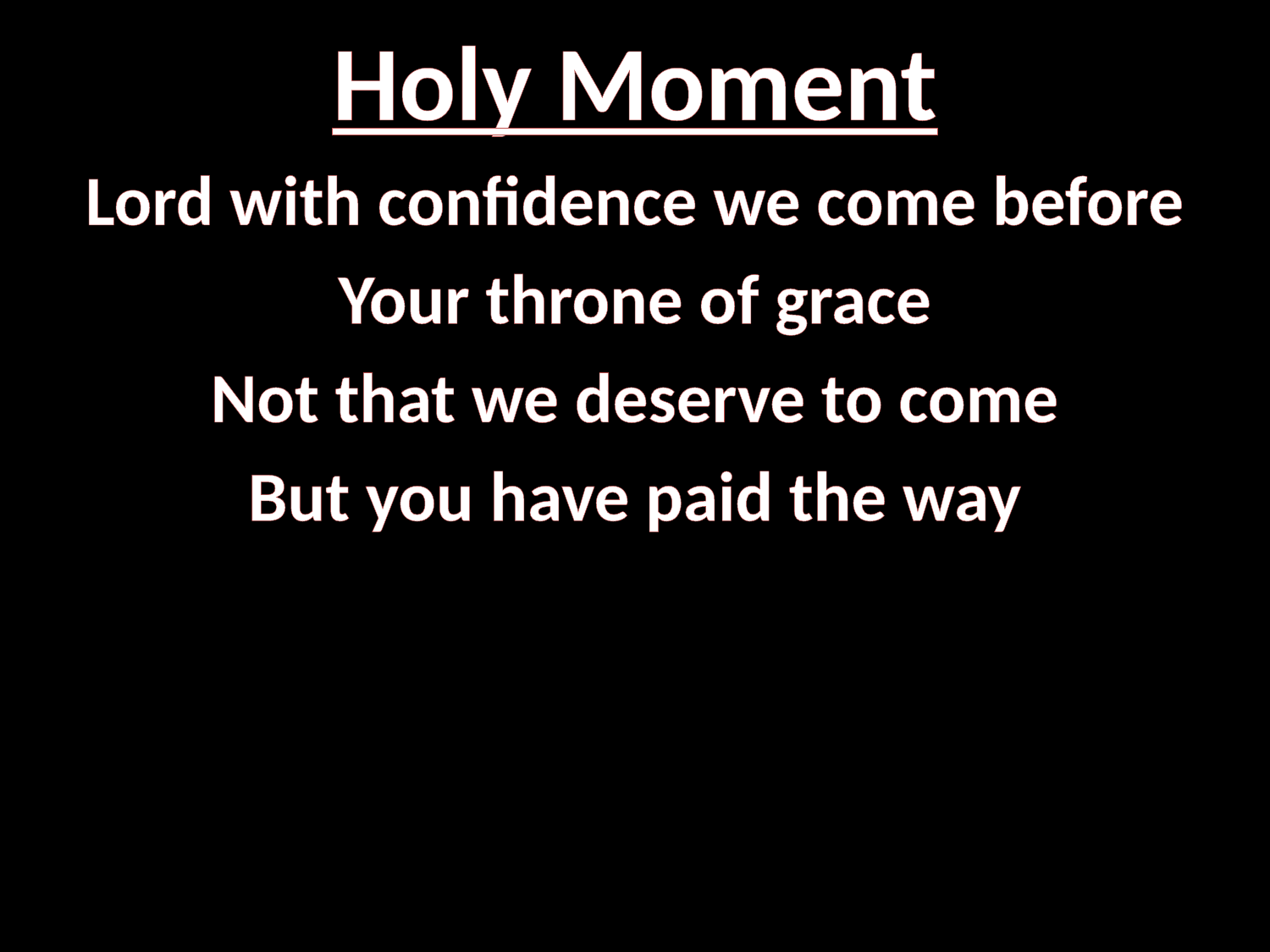

# Holy Moment
Lord with confidence we come before
Your throne of grace
Not that we deserve to come
But you have paid the way